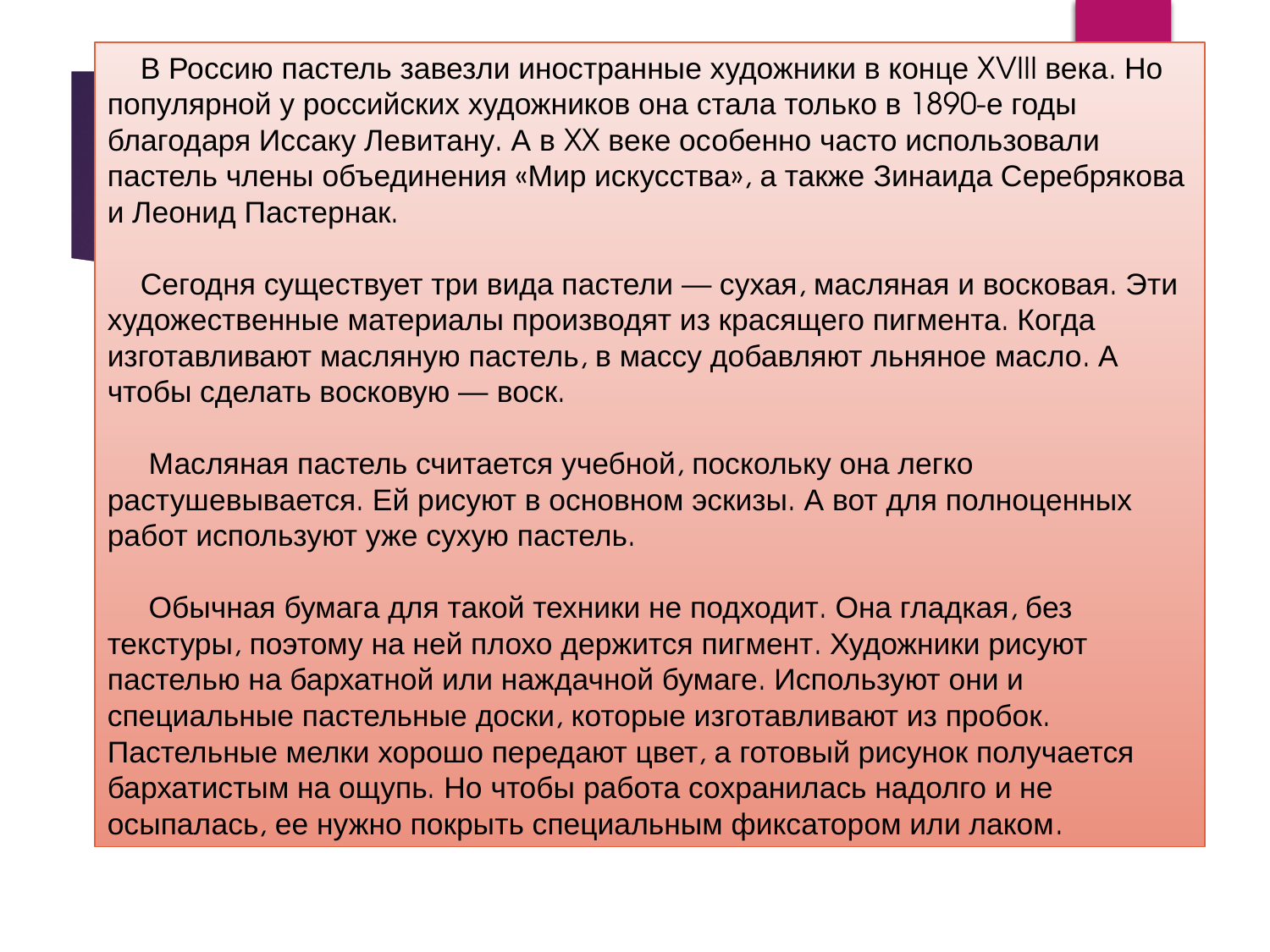

В Россию пастель завезли иностранные художники в конце XVIII века. Но популярной у российских художников она стала только в 1890-е годы благодаря Иссаку Левитану. А в XX веке особенно часто использовали пастель члены объединения «Мир искусства», а также Зинаида Серебрякова и Леонид Пастернак.
    Сегодня существует три вида пастели — сухая, масляная и восковая. Эти художественные материалы производят из красящего пигмента. Когда изготавливают масляную пастель, в массу добавляют льняное масло. А чтобы сделать восковую — воск.
     Масляная пастель считается учебной, поскольку она легко растушевывается. Ей рисуют в основном эскизы. А вот для полноценных работ используют уже сухую пастель.
     Обычная бумага для такой техники не подходит. Она гладкая, без текстуры, поэтому на ней плохо держится пигмент. Художники рисуют пастелью на бархатной или наждачной бумаге. Используют они и специальные пастельные доски, которые изготавливают из пробок.
Пастельные мелки хорошо передают цвет, а готовый рисунок получается бархатистым на ощупь. Но чтобы работа сохранилась надолго и не осыпалась, ее нужно покрыть специальным фиксатором или лаком.